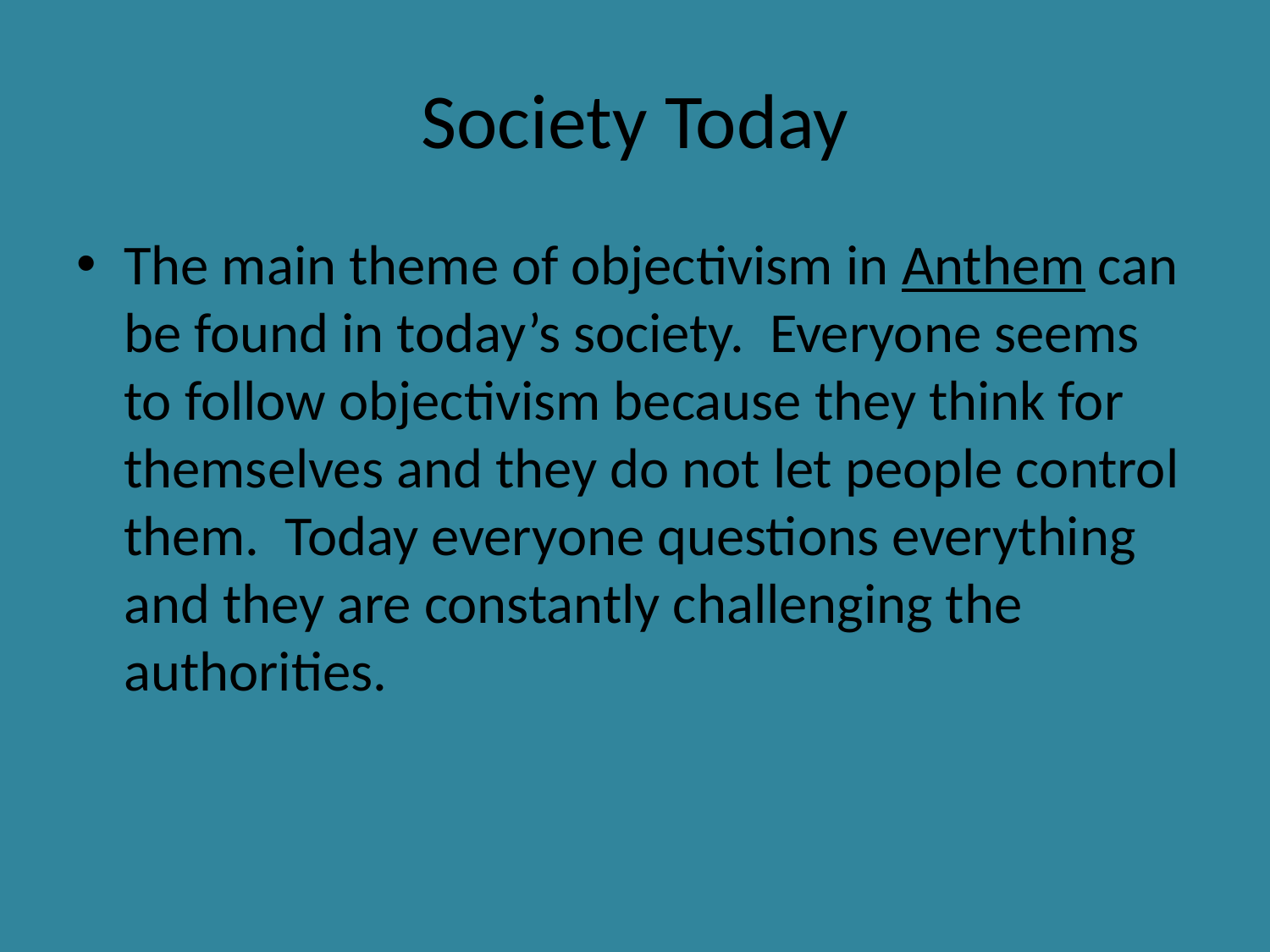

# Society Today
The main theme of objectivism in Anthem can be found in today’s society.  Everyone seems to follow objectivism because they think for themselves and they do not let people control them.  Today everyone questions everything and they are constantly challenging the authorities.